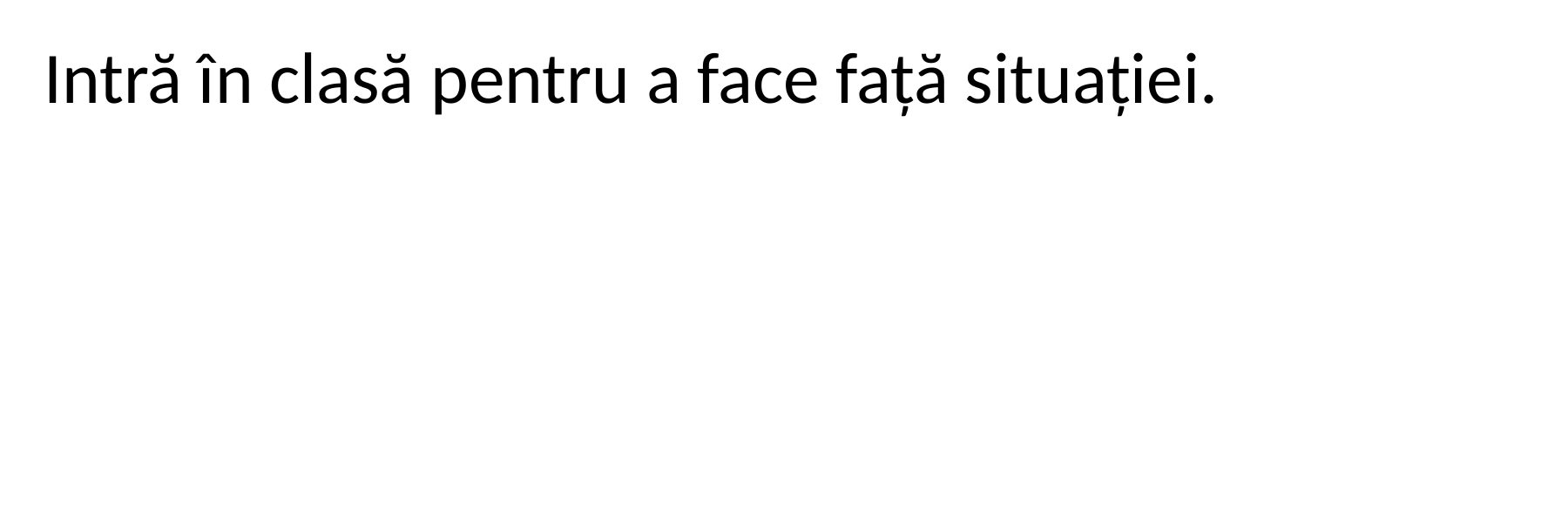

Intră în clasă pentru a face față situației.